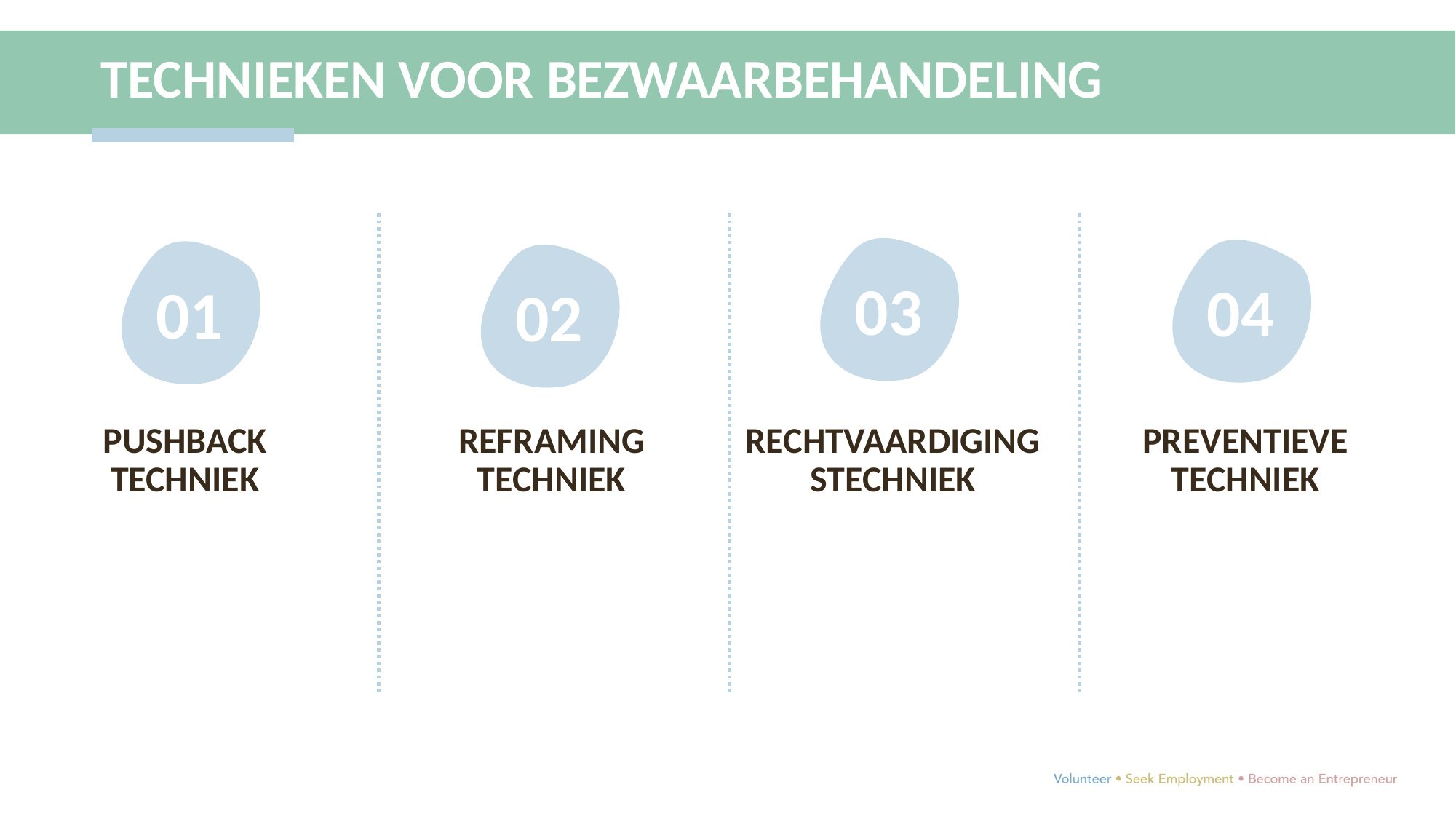

TECHNIEKEN VOOR BEZWAARBEHANDELING

03

04

01

02
PUSHBACK TECHNIEK

REFRAMING TECHNIEK

RECHTVAARDIGINGSTECHNIEK

PREVENTIEVE TECHNIEK